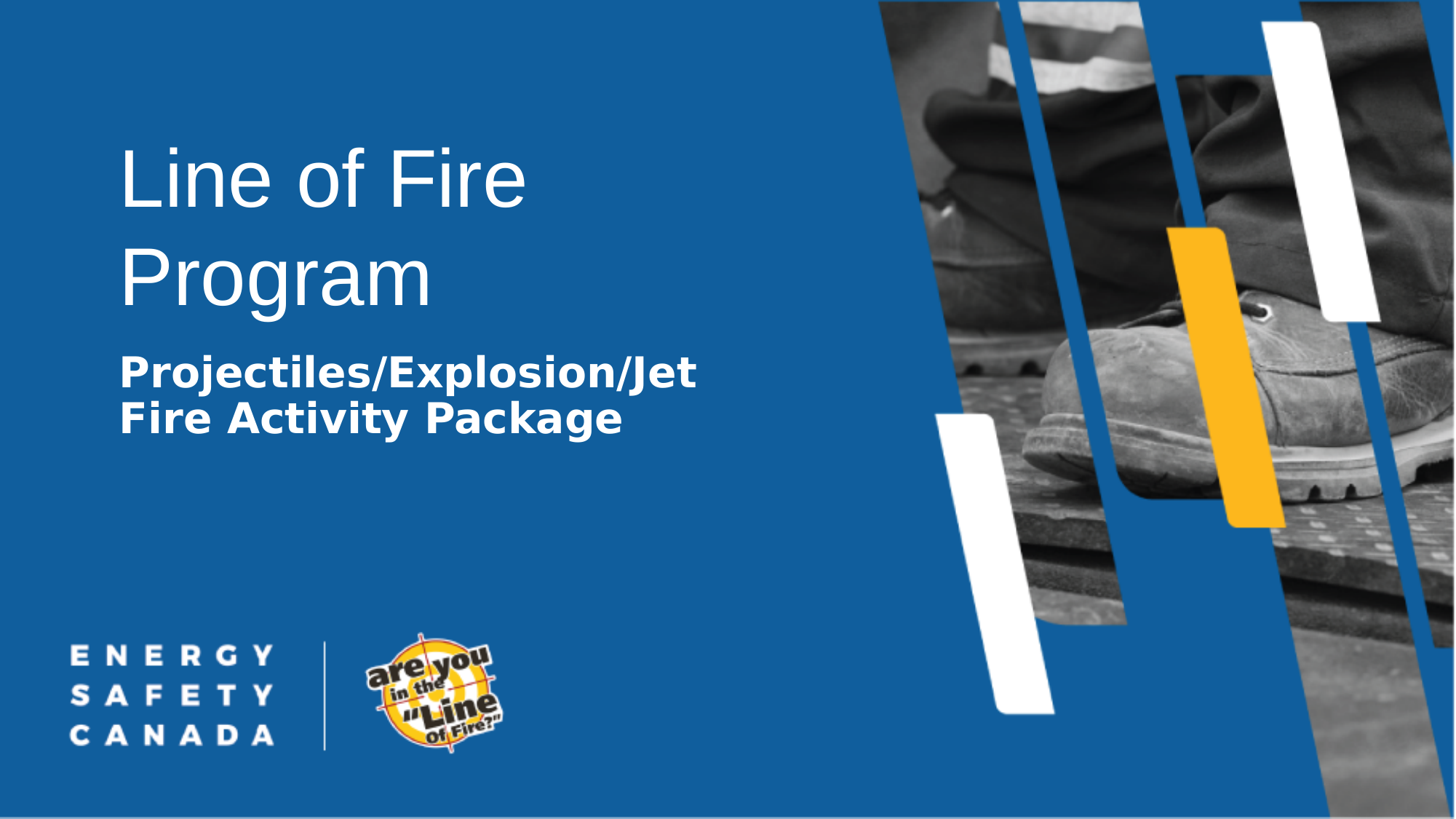

Line of Fire Program
Projectiles/Explosion/Jet Fire Activity Package